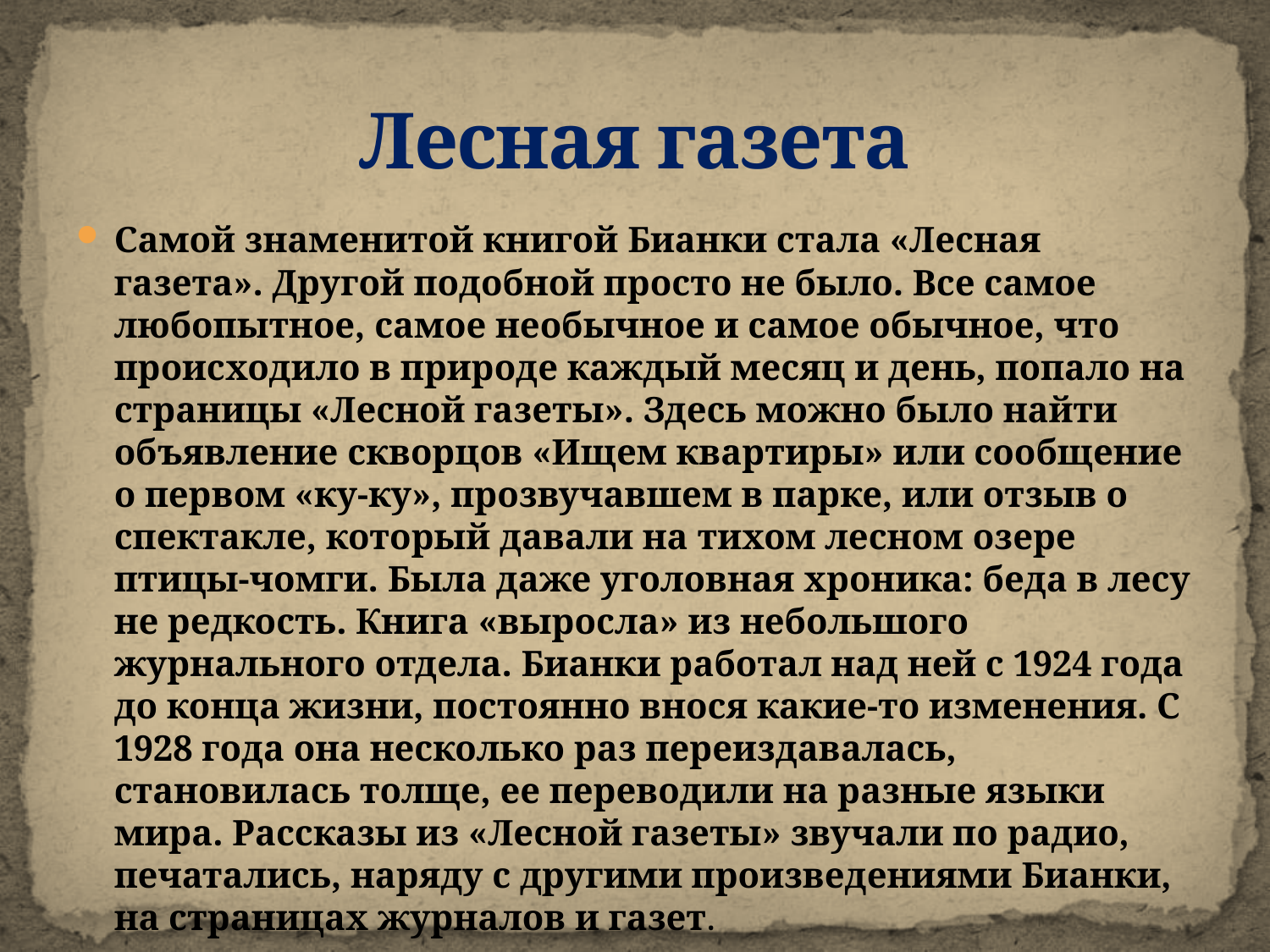

# Лесная газета
Самой знаменитой книгой Бианки стала «Лесная газета». Другой подобной просто не было. Все самое любопытное, самое необычное и самое обычное, что происходило в природе каждый месяц и день, попало на страницы «Лесной газеты». Здесь можно было найти объявление скворцов «Ищем квартиры» или сообщение о первом «ку-ку», прозвучавшем в парке, или отзыв о спектакле, который давали на тихом лесном озере птицы-чомги. Была даже уголовная хроника: беда в лесу не редкость. Книга «выросла» из небольшого журнального отдела. Бианки работал над ней с 1924 года до конца жизни, постоянно внося какие-то изменения. С 1928 года она несколько раз переиздавалась, становилась толще, ее переводили на разные языки мира. Рассказы из «Лесной газеты» звучали по радио, печатались, наряду с другими произведениями Бианки, на страницах журналов и газет.